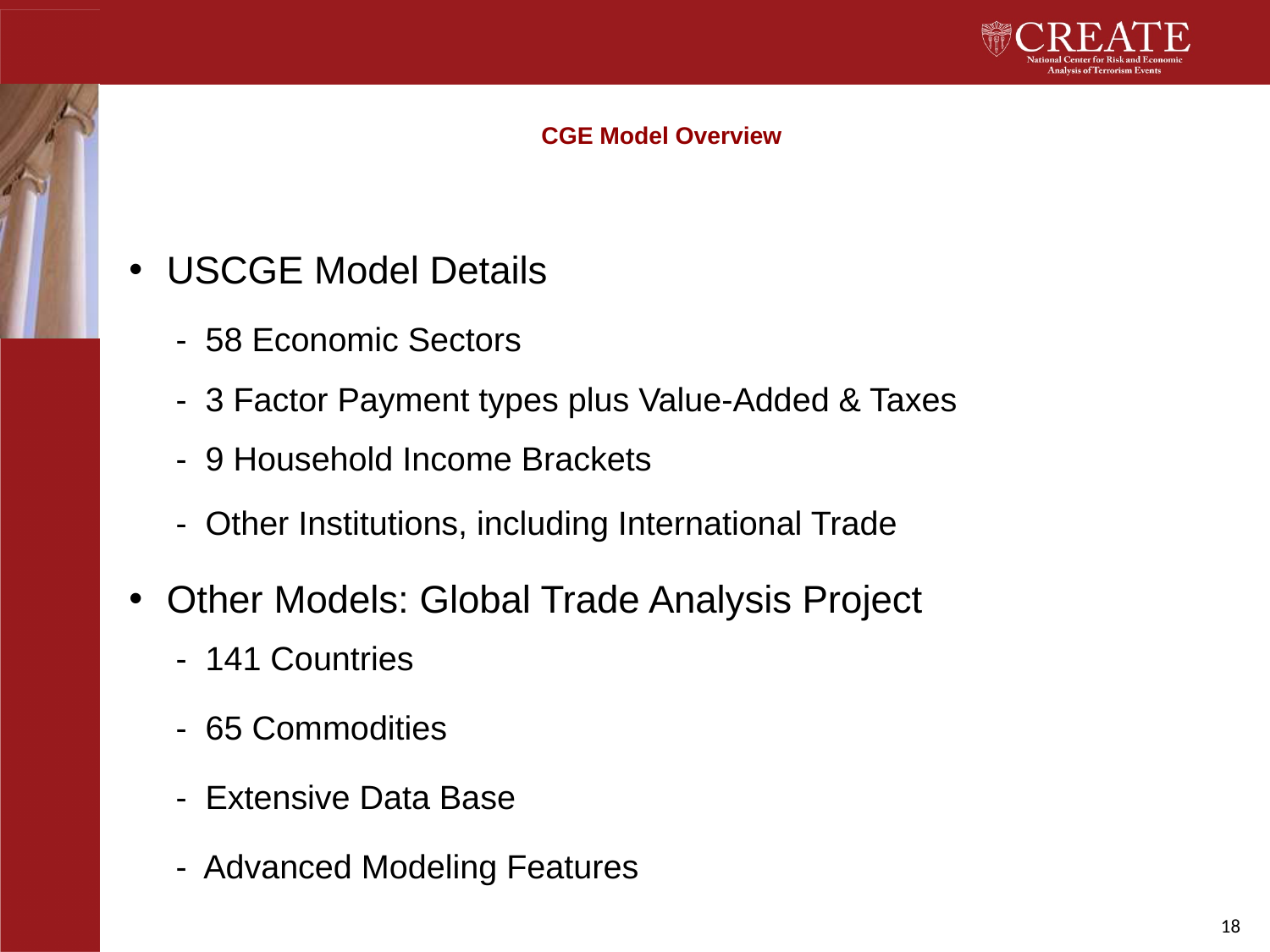

# CGE Model Overview

USCGE Model Details

     -  58 Economic Sectors

     -  3 Factor Payment types plus Value-Added & Taxes

     -  9 Household Income Brackets

     -  Other Institutions, including International Trade

Other Models: Global Trade Analysis Project

     -  141 Countries

     -  65 Commodities

     -  Extensive Data Base

     -  Advanced Modeling Features